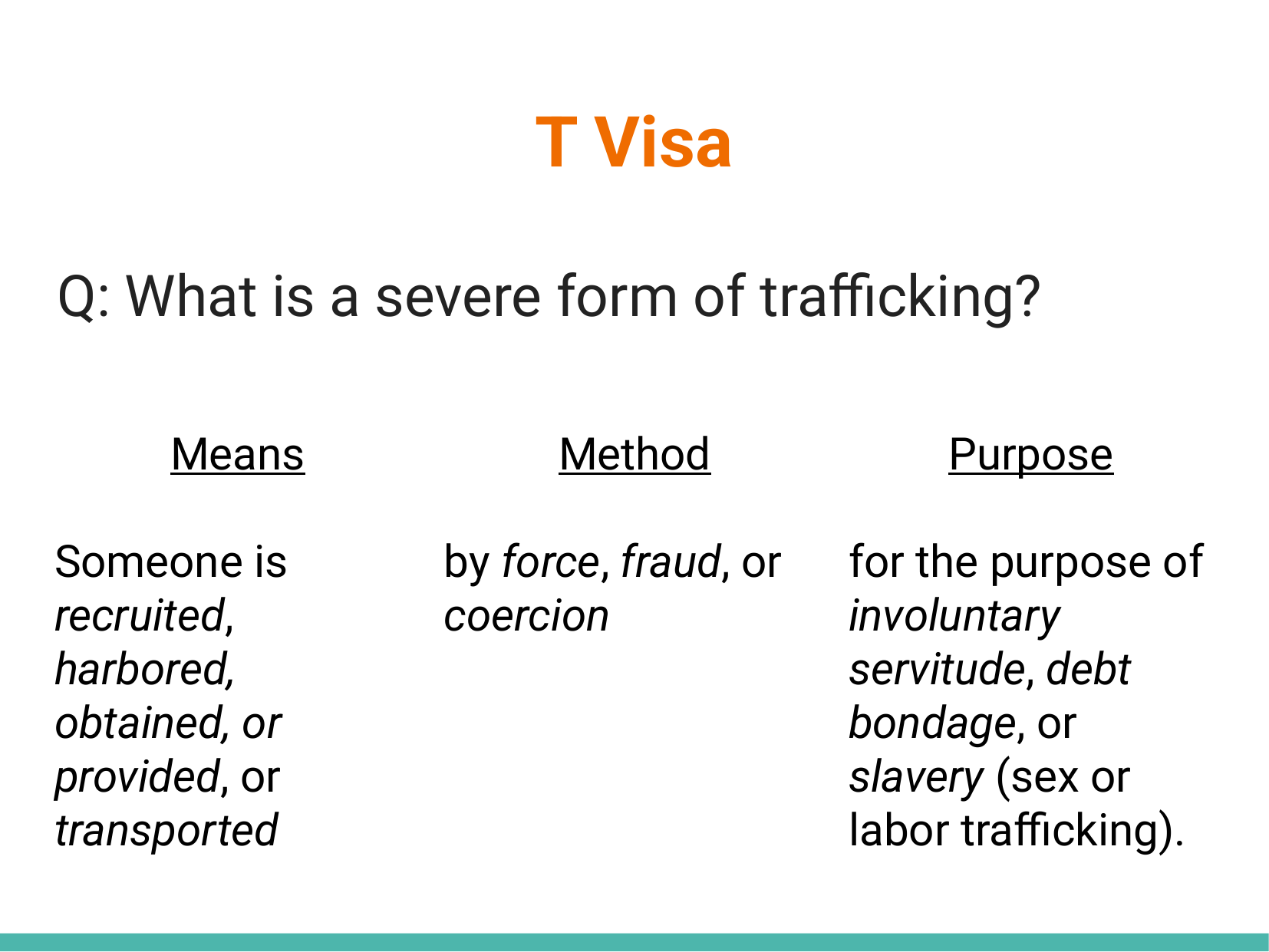

# T Visa
Q: What is a severe form of trafficking?
Method

by force, fraud, or coercion
Purpose

for the purpose of involuntary servitude, debt bondage, or slavery (sex or labor trafficking).
Means

Someone is recruited, harbored, obtained, or provided, or transported